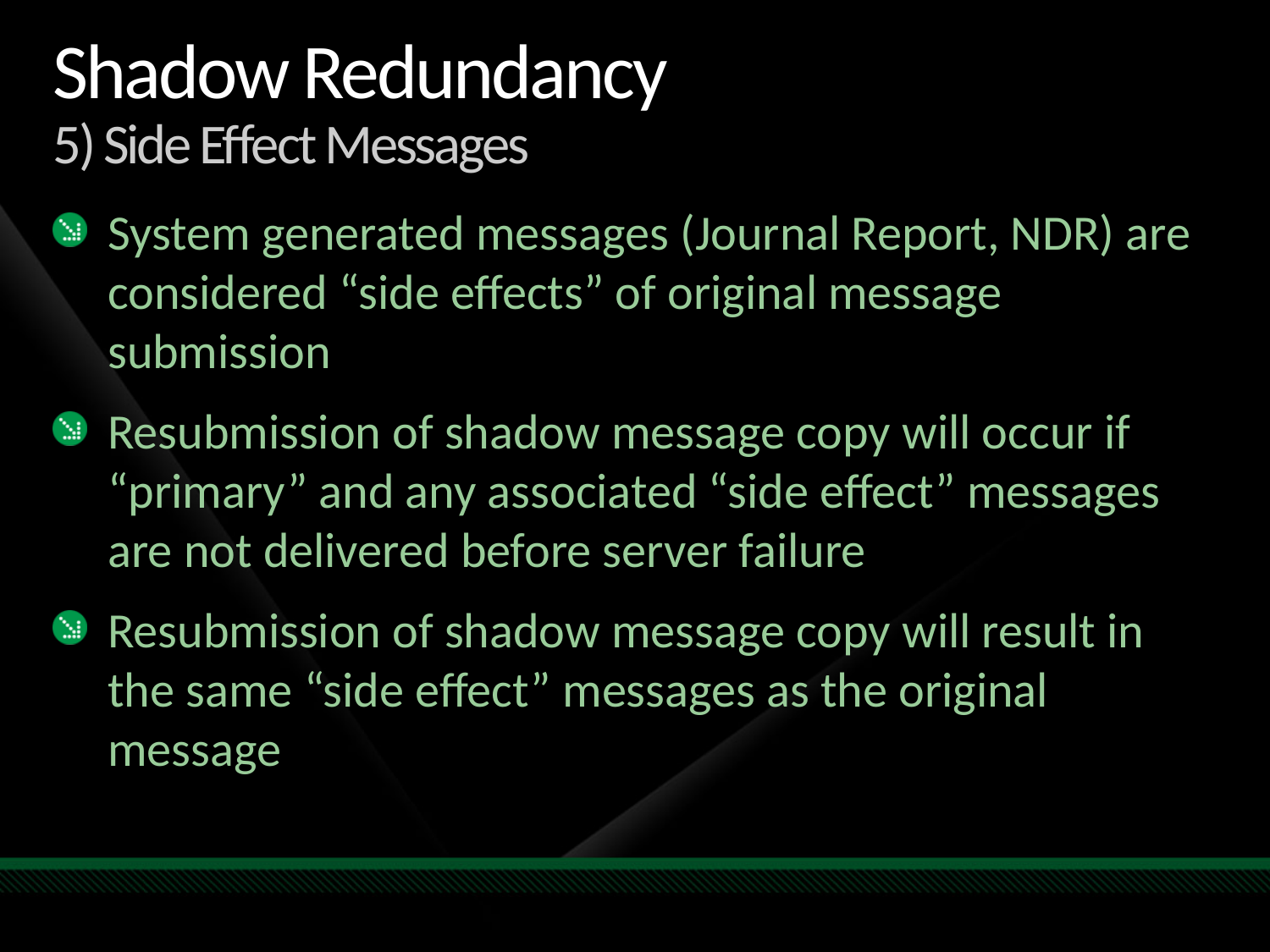

# Shadow Redundancy 5) Side Effect Messages
System generated messages (Journal Report, NDR) are considered “side effects” of original message submission
Resubmission of shadow message copy will occur if “primary” and any associated “side effect” messages are not delivered before server failure
Resubmission of shadow message copy will result in the same “side effect” messages as the original message